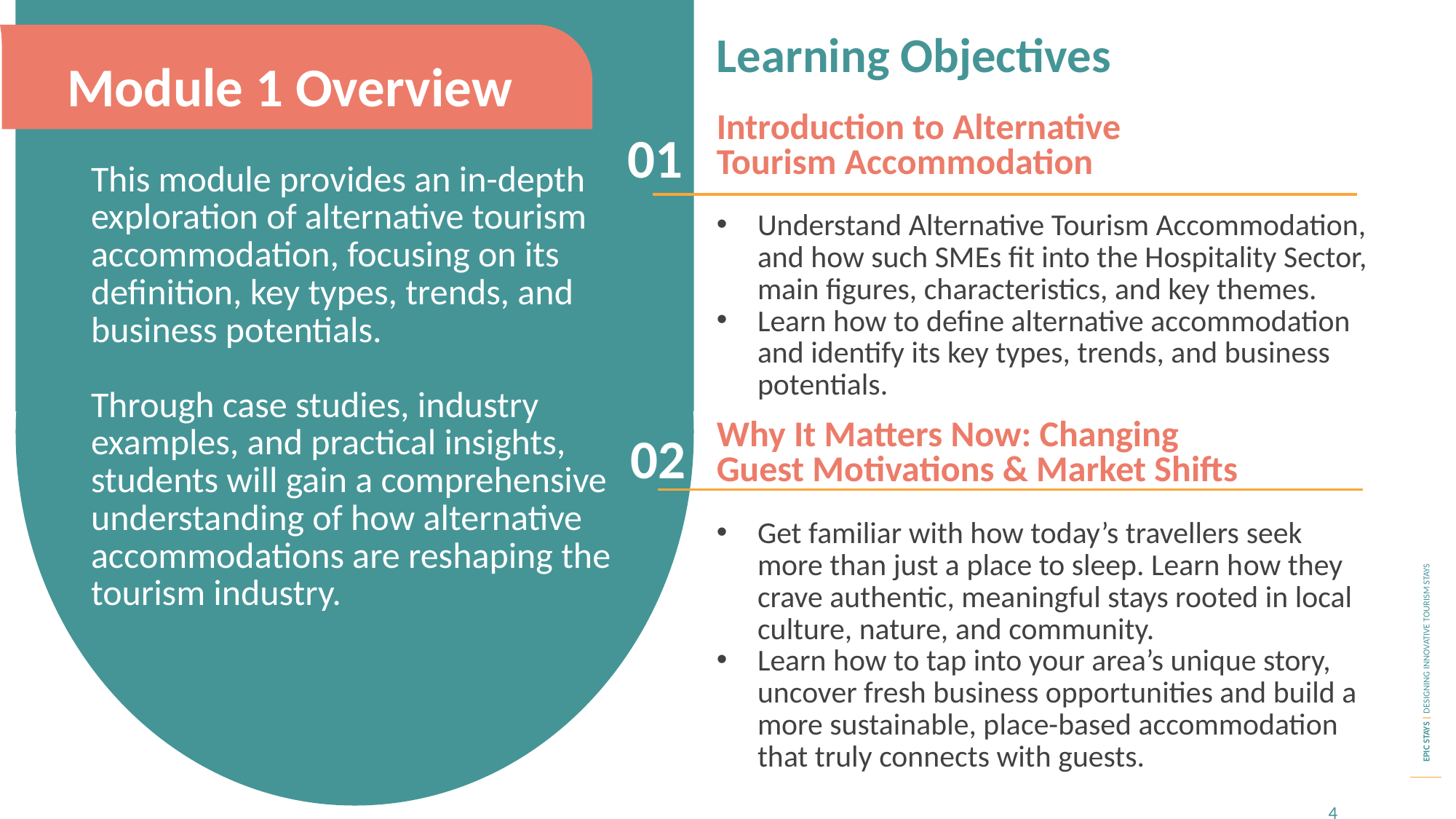

Learning Objectives
Module 1 Overview
Introduction to Alternative Tourism Accommodation
01
This module provides an in-depth exploration of alternative tourism accommodation, focusing on its definition, key types, trends, and business potentials.

Through case studies, industry examples, and practical insights, students will gain a comprehensive understanding of how alternative accommodations are reshaping the tourism industry.
Understand Alternative Tourism Accommodation, and how such SMEs fit into the Hospitality Sector, main figures, characteristics, and key themes.
Learn how to define alternative accommodation and identify its key types, trends, and business potentials.

02
Why It Matters Now: Changing Guest Motivations & Market Shifts
Get familiar with how today’s travellers seek more than just a place to sleep. Learn how they crave authentic, meaningful stays rooted in local culture, nature, and community.
Learn how to tap into your area’s unique story, uncover fresh business opportunities and build a more sustainable, place-based accommodation that truly connects with guests.
4